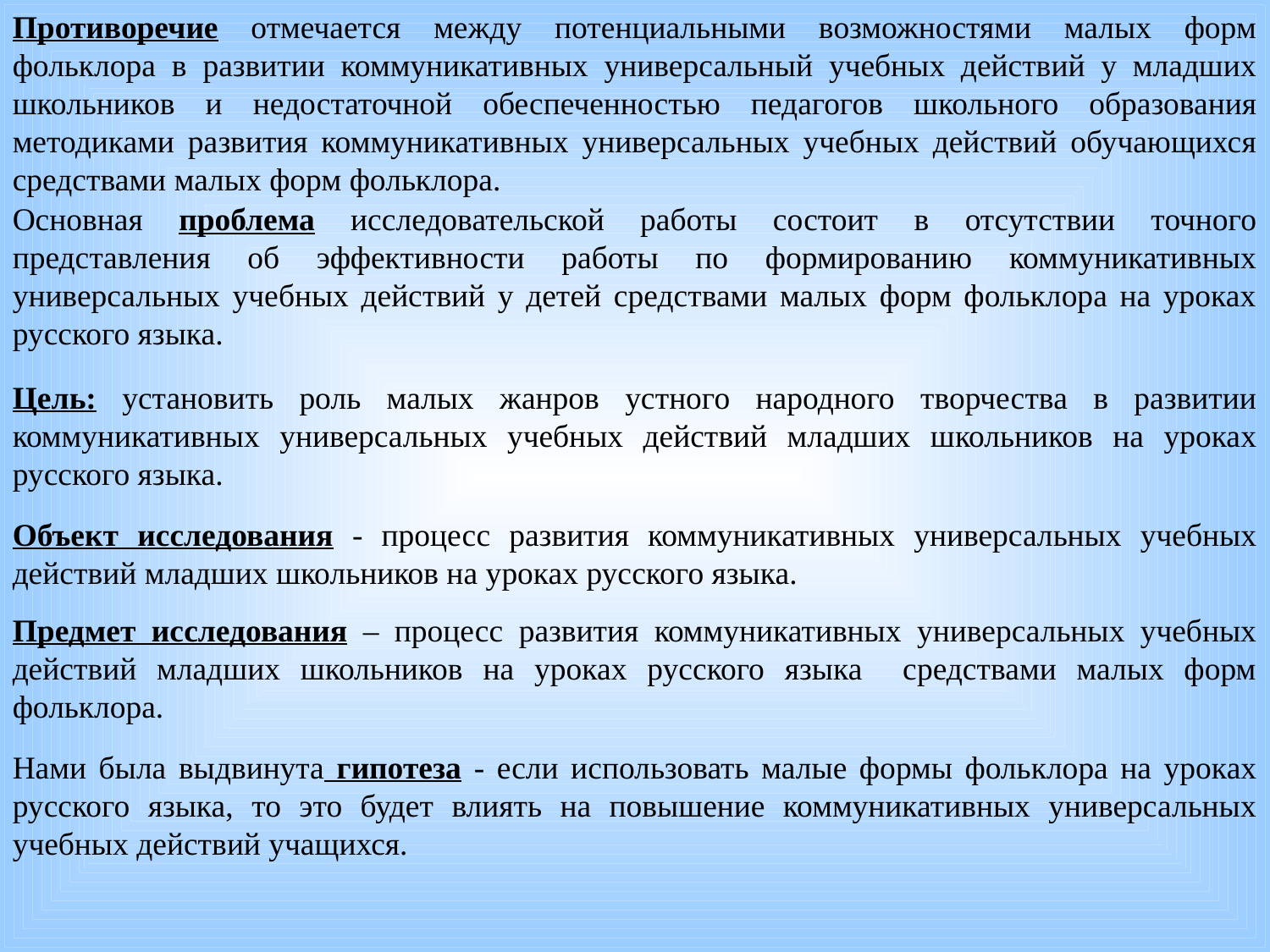

Противоречие отмечается между потенциальными возможностями малых форм фольклора в развитии коммуникативных универсальный учебных действий у младших школьников и недостаточной обеспеченностью педагогов школьного образования методиками развития коммуникативных универсальных учебных действий обучающихся средствами малых форм фольклора.
Основная проблема исследовательской работы состоит в отсутствии точного представления об эффективности работы по формированию коммуникативных универсальных учебных действий у детей средствами малых форм фольклора на уроках русского языка.
Цель: установить роль малых жанров устного народного творчества в развитии коммуникативных универсальных учебных действий младших школьников на уроках русского языка.
Объект исследования - процесс развития коммуникативных универсальных учебных действий младших школьников на уроках русского языка.
Предмет исследования – процесс развития коммуникативных универсальных учебных действий младших школьников на уроках русского языка  средствами малых форм фольклора.
Нами была выдвинута гипотеза - если использовать малые формы фольклора на уроках русского языка, то это будет влиять на повышение коммуникативных универсальных учебных действий учащихся.